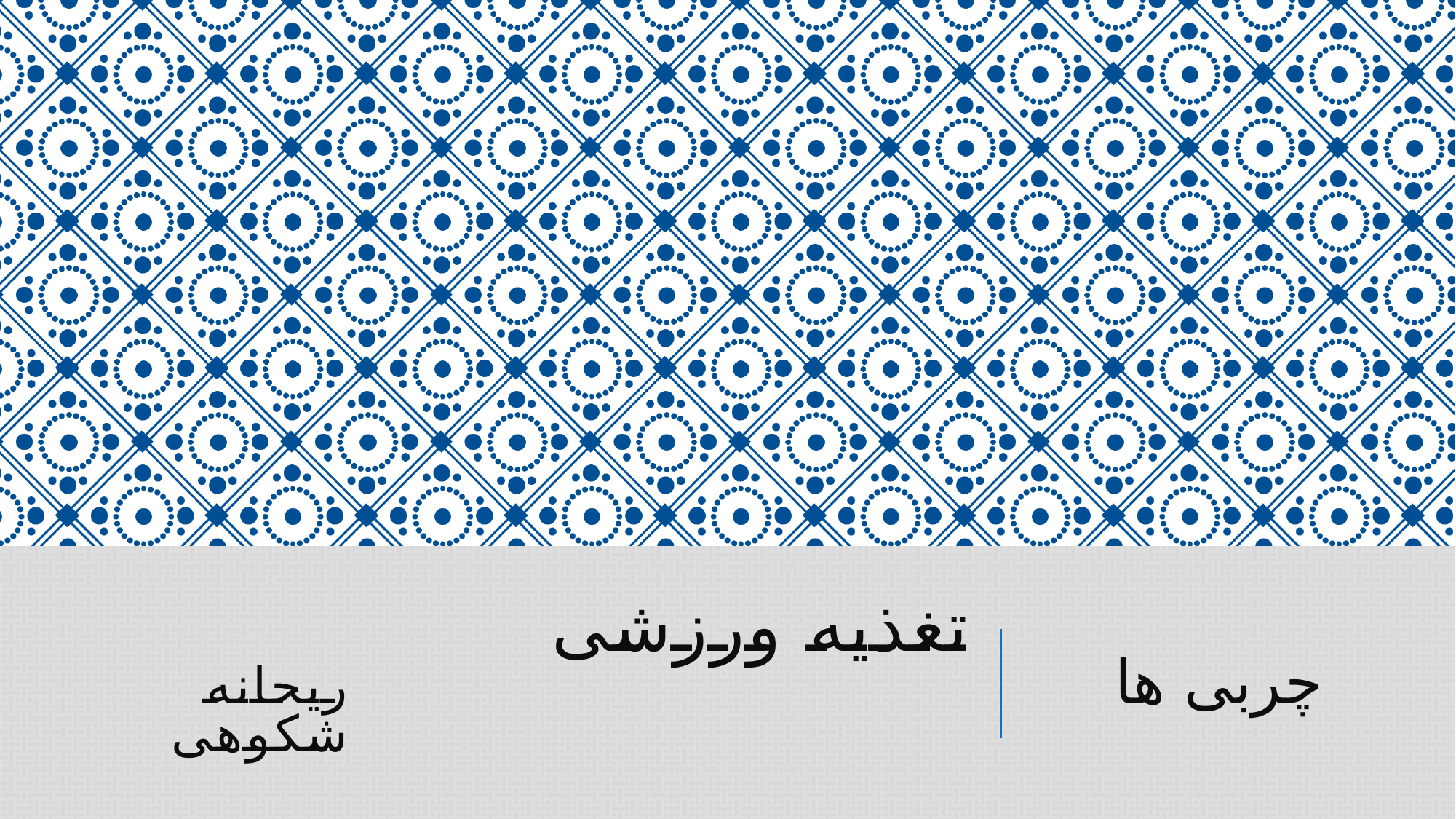

# تغذیه ورزشی ریحانه شکوهی
چربی ها